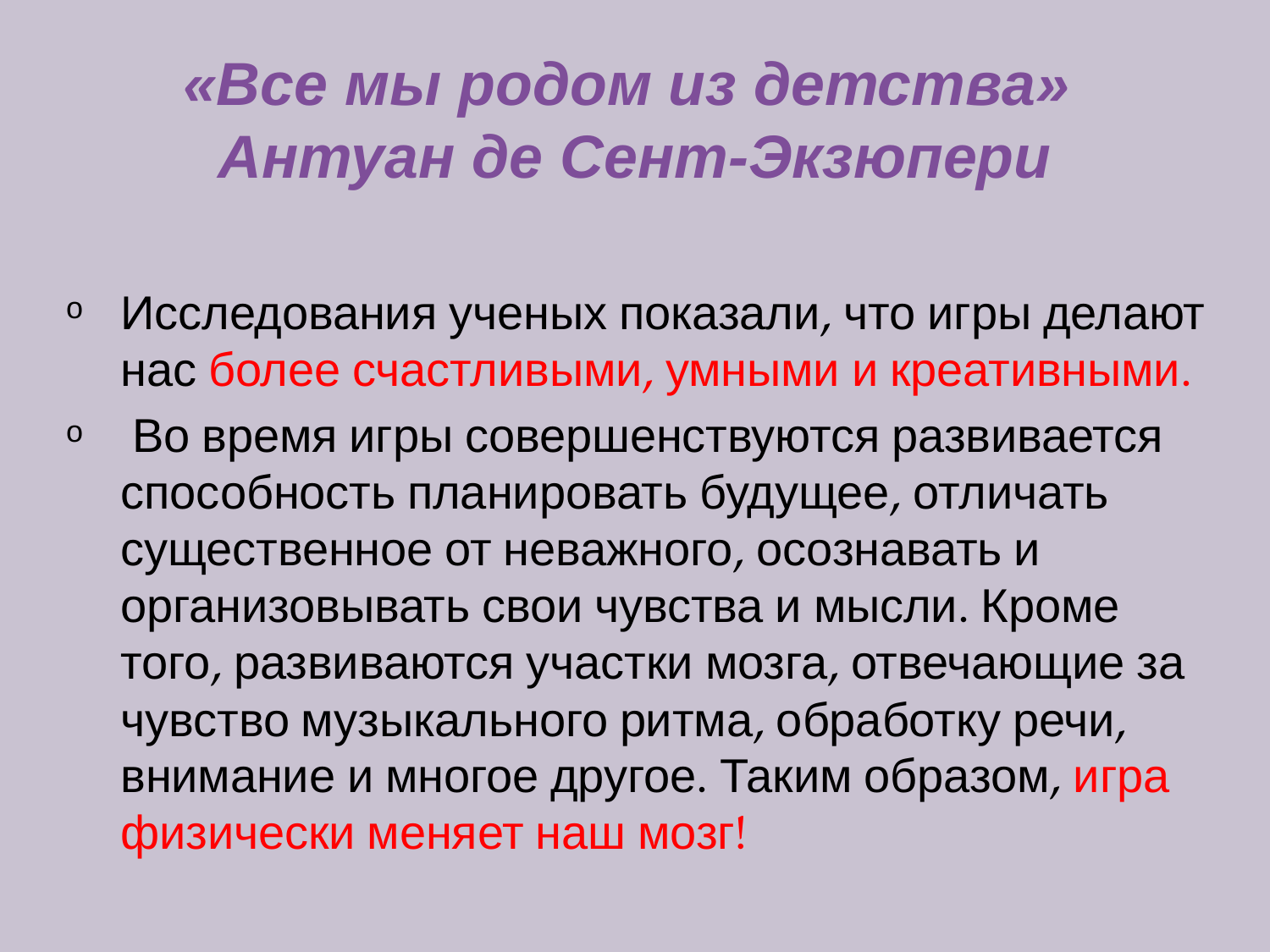

# «Все мы родом из детства»  Антуан де Сент-Экзюпери
Исследования ученых показали, что игры делают нас более счастливыми, умными и креативными.
 Во время игры совершенствуются развивается способность планировать будущее, отличать существенное от неважного, осознавать и организовывать свои чувства и мысли. Кроме того, развиваются участки мозга, отвечающие за чувство музыкального ритма, обработку речи, внимание и многое другое. Таким образом, игра физически меняет наш мозг!